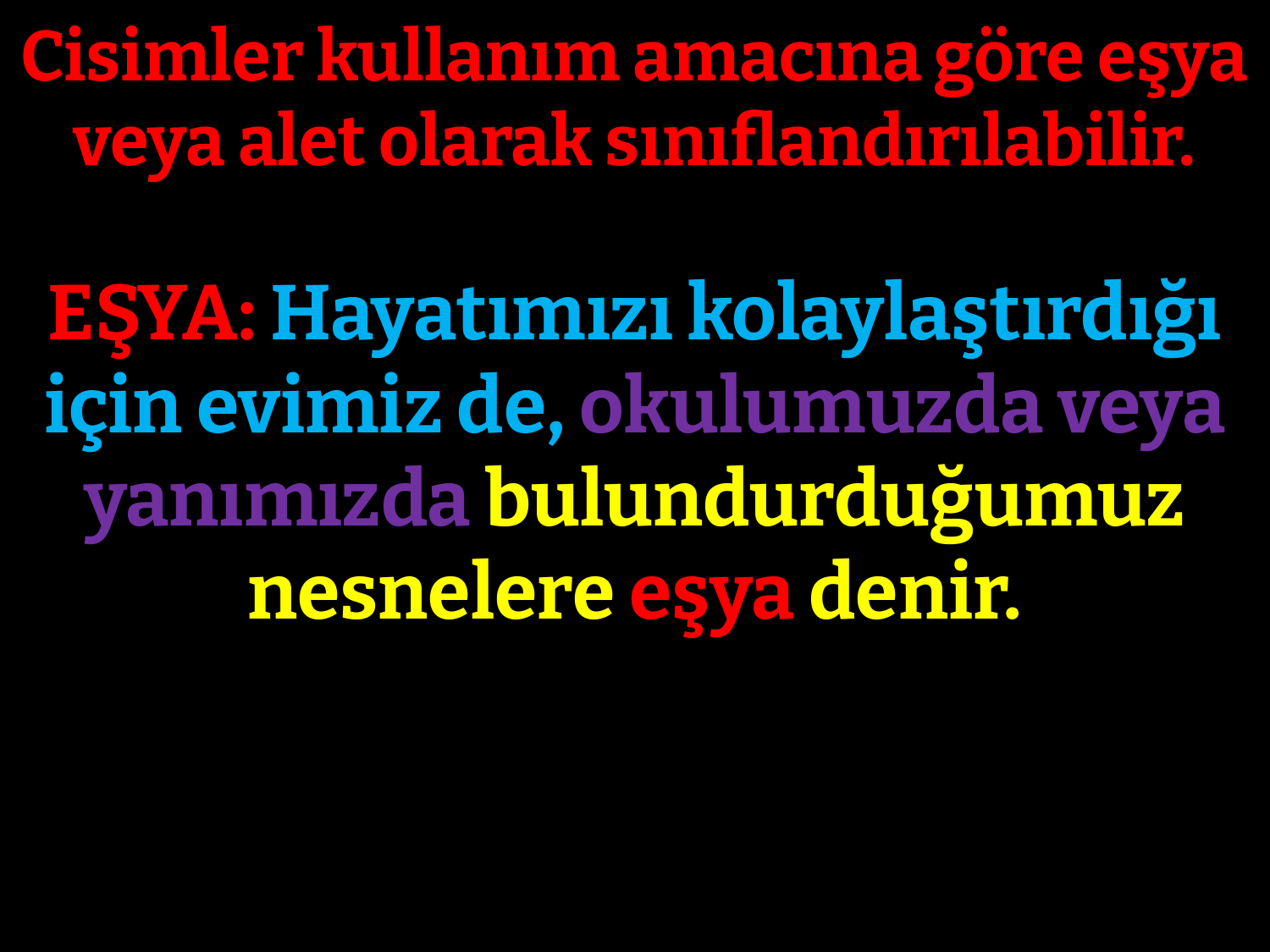

Cisimler kullanım amacına göre eşya veya alet olarak sınıflandırılabilir.
EŞYA: Hayatımızı kolaylaştırdığı için evimiz de, okulumuzda veya yanımızda bulundurduğumuz nesnelere eşya denir.
#